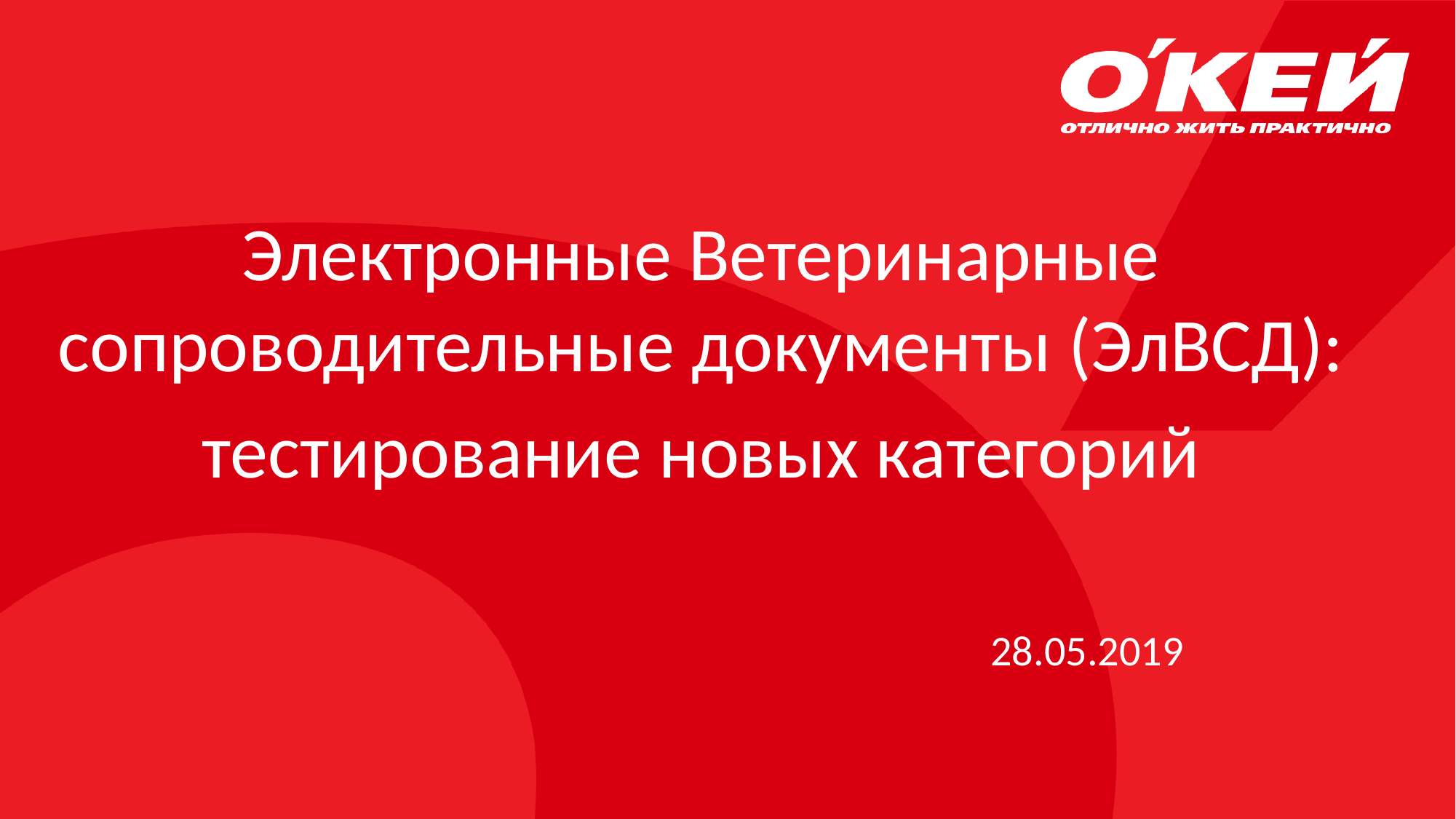

Электронные Ветеринарные сопроводительные документы (ЭлВСД):
тестирование новых категорий

28.05.2019